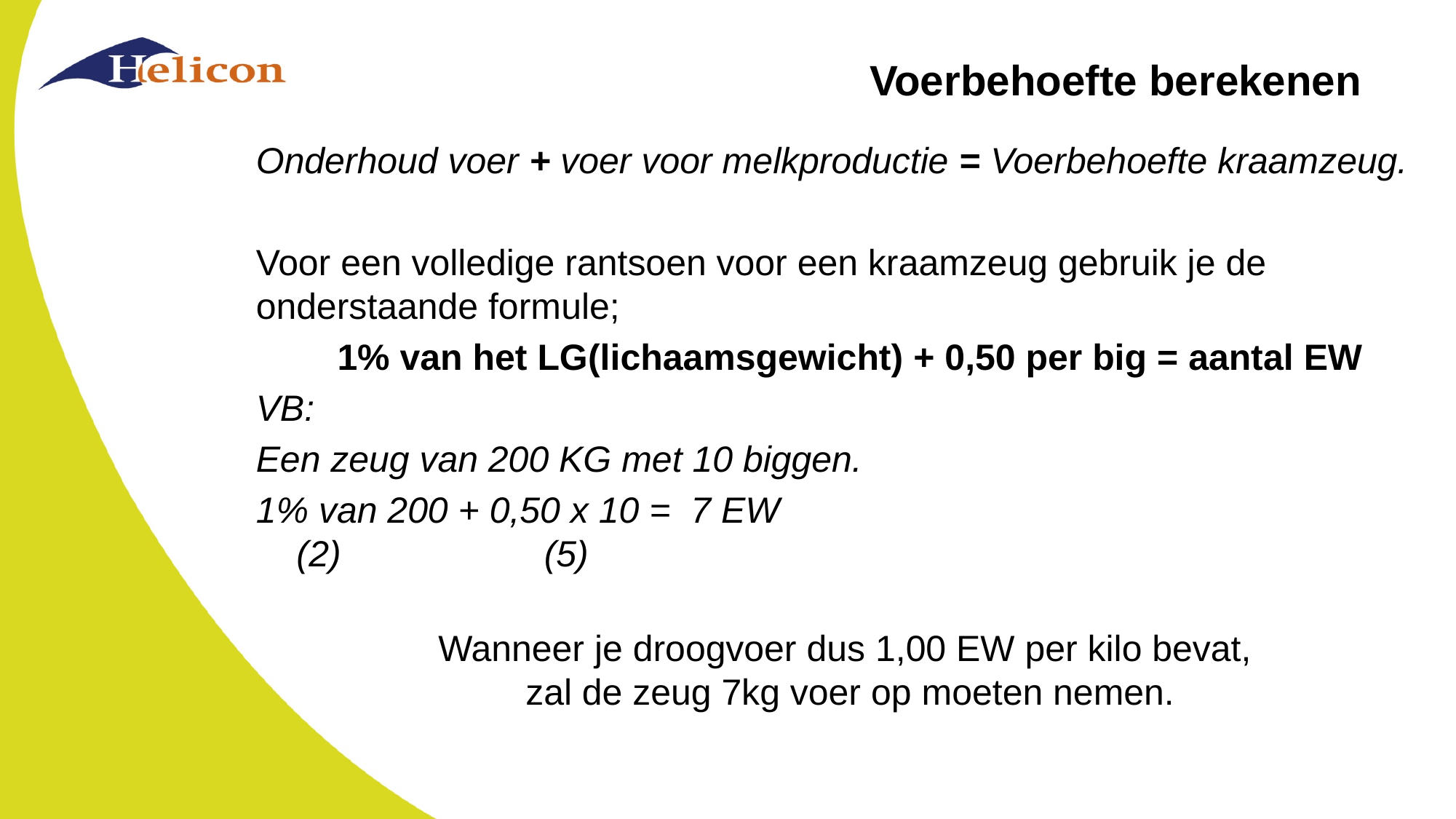

# Voerbehoefte berekenen
Onderhoud voer + voer voor melkproductie = Voerbehoefte kraamzeug.

Voor een volledige rantsoen voor een kraamzeug gebruik je de onderstaande formule;
1% van het LG(lichaamsgewicht) + 0,50 per big = aantal EW
VB:
Een zeug van 200 KG met 10 biggen.
1% van 200 + 0,50 x 10 =  7 EW
    (2)                    (5)
Wanneer je droogvoer dus 1,00 EW per kilo bevat,
zal de zeug 7kg voer op moeten nemen.